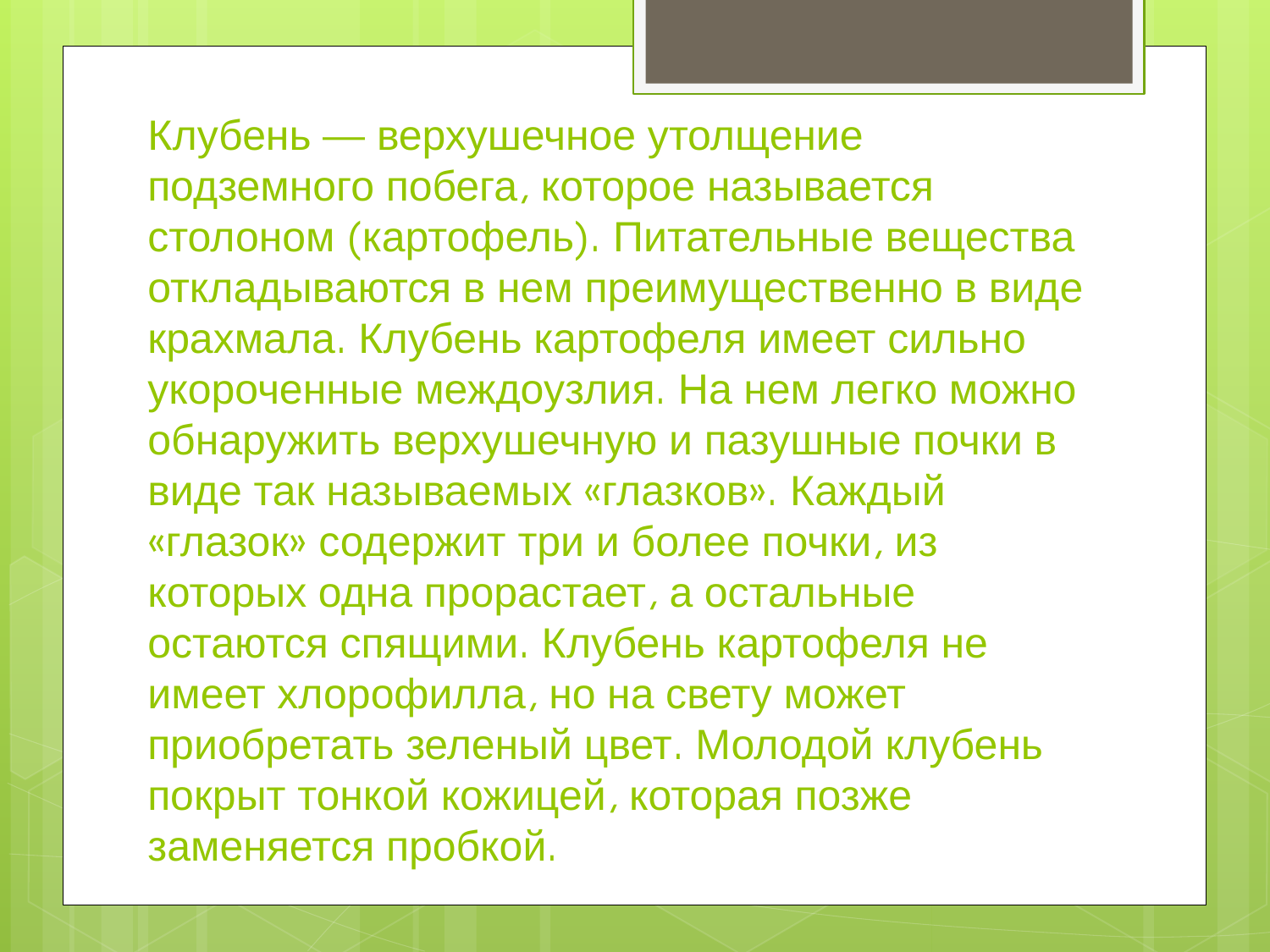

# Клубень — верхушечное утолщение подземного побега, которое называется столоном (картофель). Питательные вещества откладываются в нем преимущественно в виде крахмала. Клубень картофеля имеет сильно укороченные междоузлия. На нем легко можно обнаружить верхушечную и пазушные почки в виде так называемых «глазков». Каждый «глазок» содержит три и более почки, из которых одна прорастает, а остальные остаются спящими. Клубень картофеля не имеет хлорофилла, но на свету может приобретать зеленый цвет. Молодой клубень покрыт тонкой кожицей, которая позже заменяется пробкой.